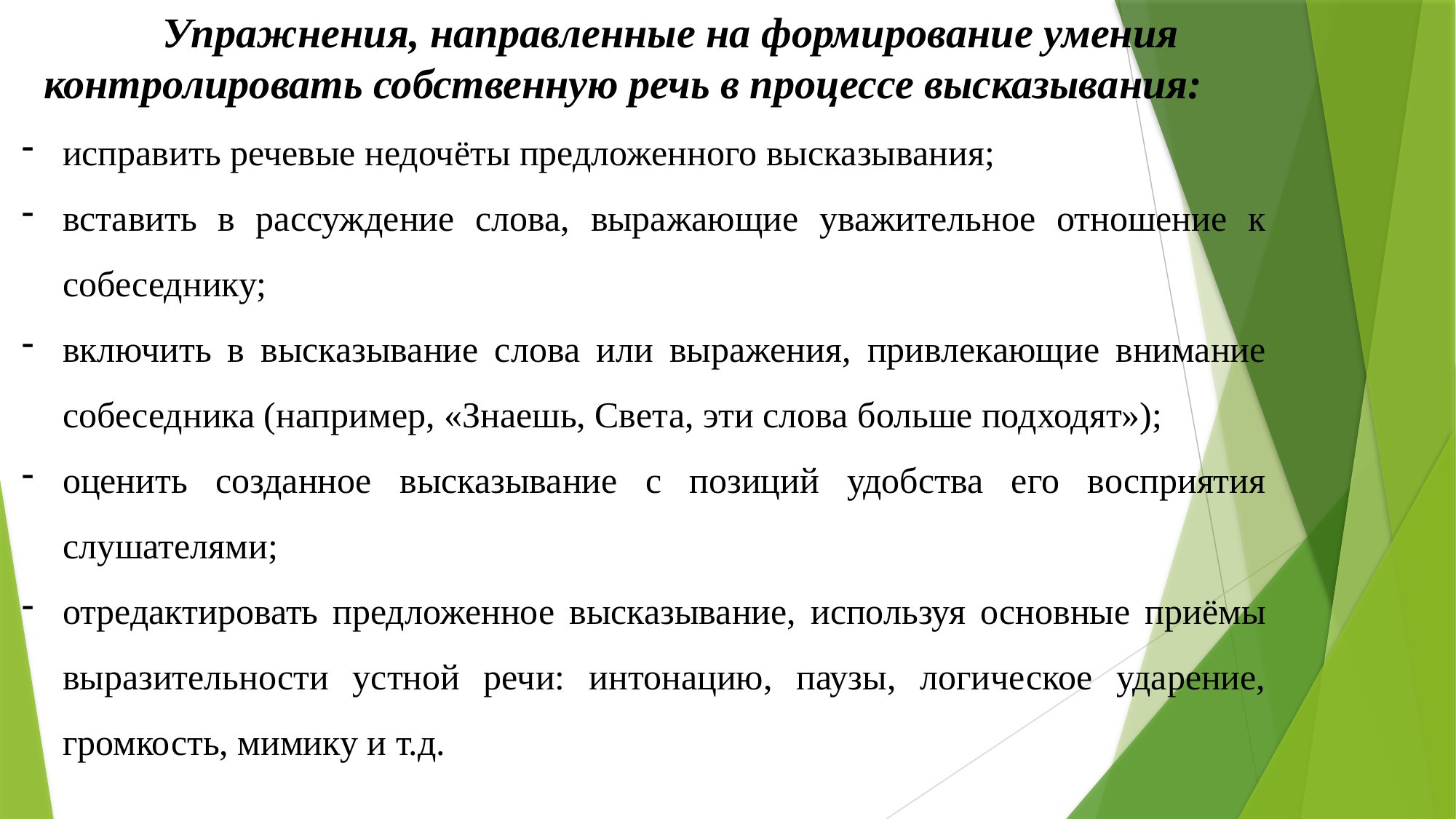

Упражнения, направленные на формирование умения контролировать собственную речь в процессе высказывания:
исправить речевые недочёты предложенного высказывания;
вставить в рассуждение слова, выражающие уважительное отношение к собеседнику;
включить в высказывание слова или выражения, привлекающие внимание собеседника (например, «Знаешь, Света, эти слова больше подходят»);
оценить созданное высказывание с позиций удобства его восприятия слушателями;
отредактировать предложенное высказывание, используя основные приёмы выразительности устной речи: интонацию, паузы, логическое ударение, громкость, мимику и т.д.